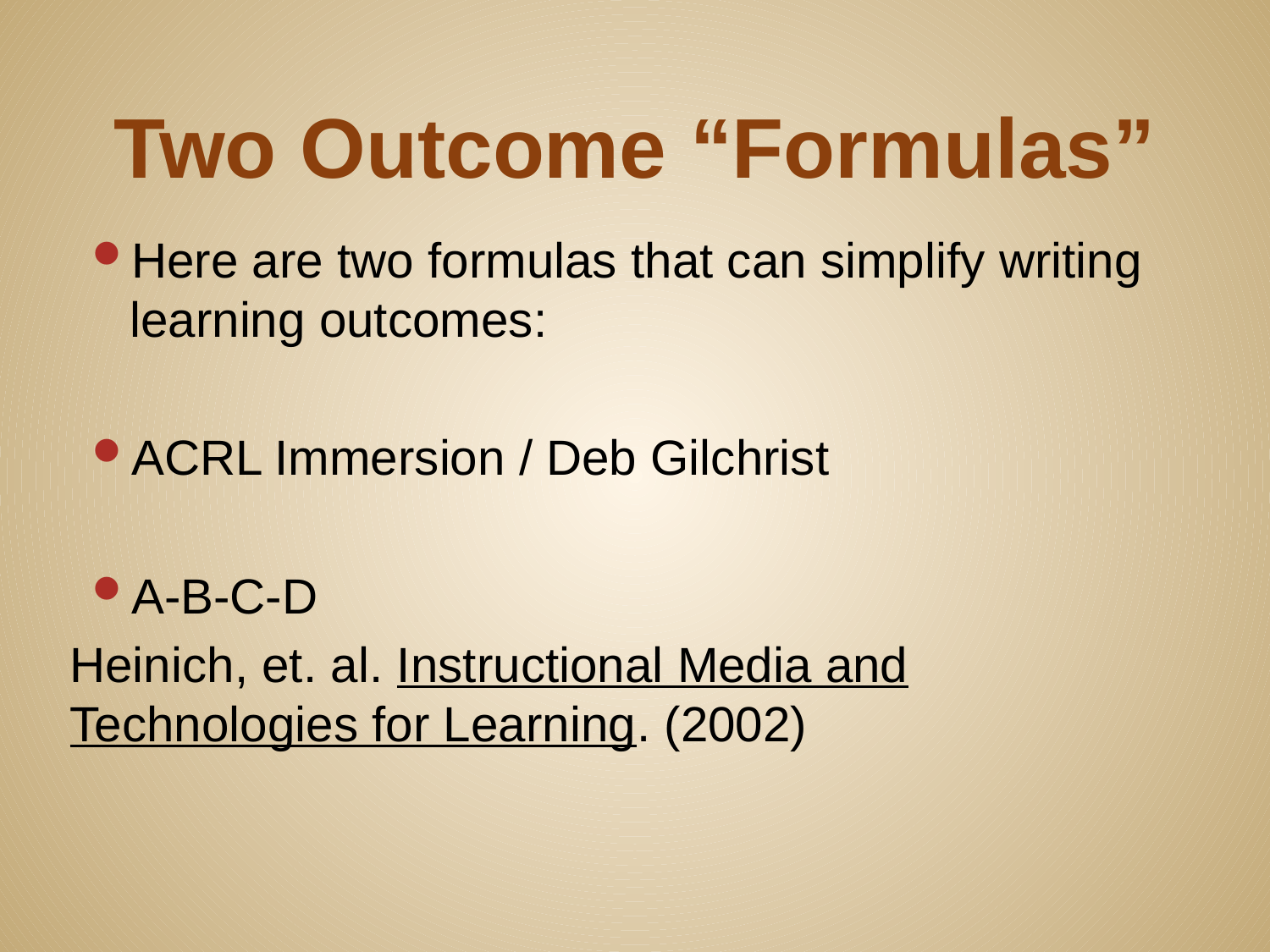

# Two Outcome “Formulas”
Here are two formulas that can simplify writing learning outcomes:

ACRL Immersion / Deb Gilchrist

A-B-C-D
Heinich, et. al. Instructional Media and Technologies for Learning. (2002)